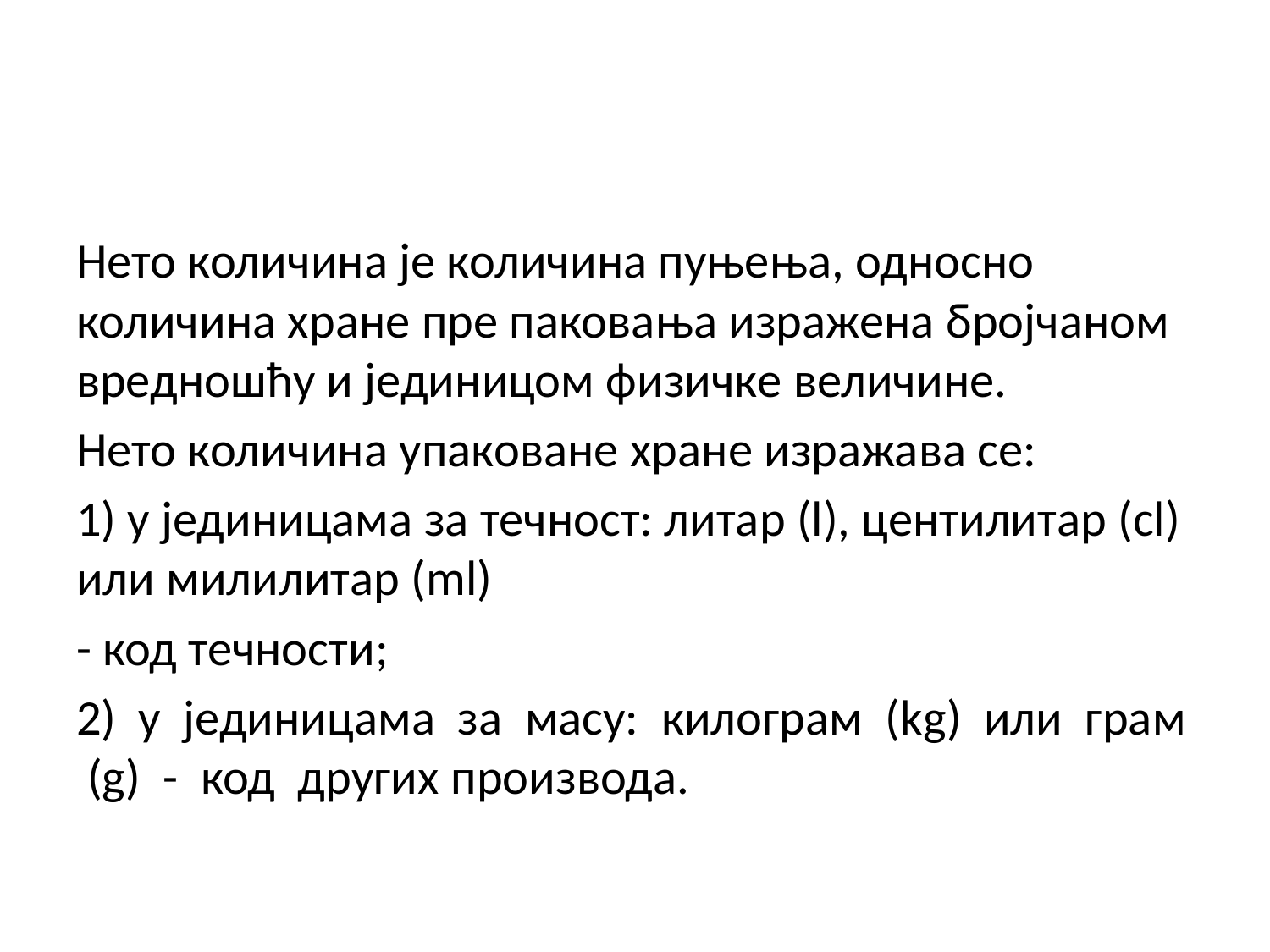

Нето количина је количина пуњења, односно количина хране пре паковања изражена бројчаном вредношћу и јединицом физичке величине.
Нето количина упаковане хране изражава се:
1) у јединицама за течност: литар (l), центилитар (cl) или милилитар (ml)
- код течности;
2)  у  јединицама  за  масу:  килограм  (kg)  или  грам  (g)  -  код  других производа.